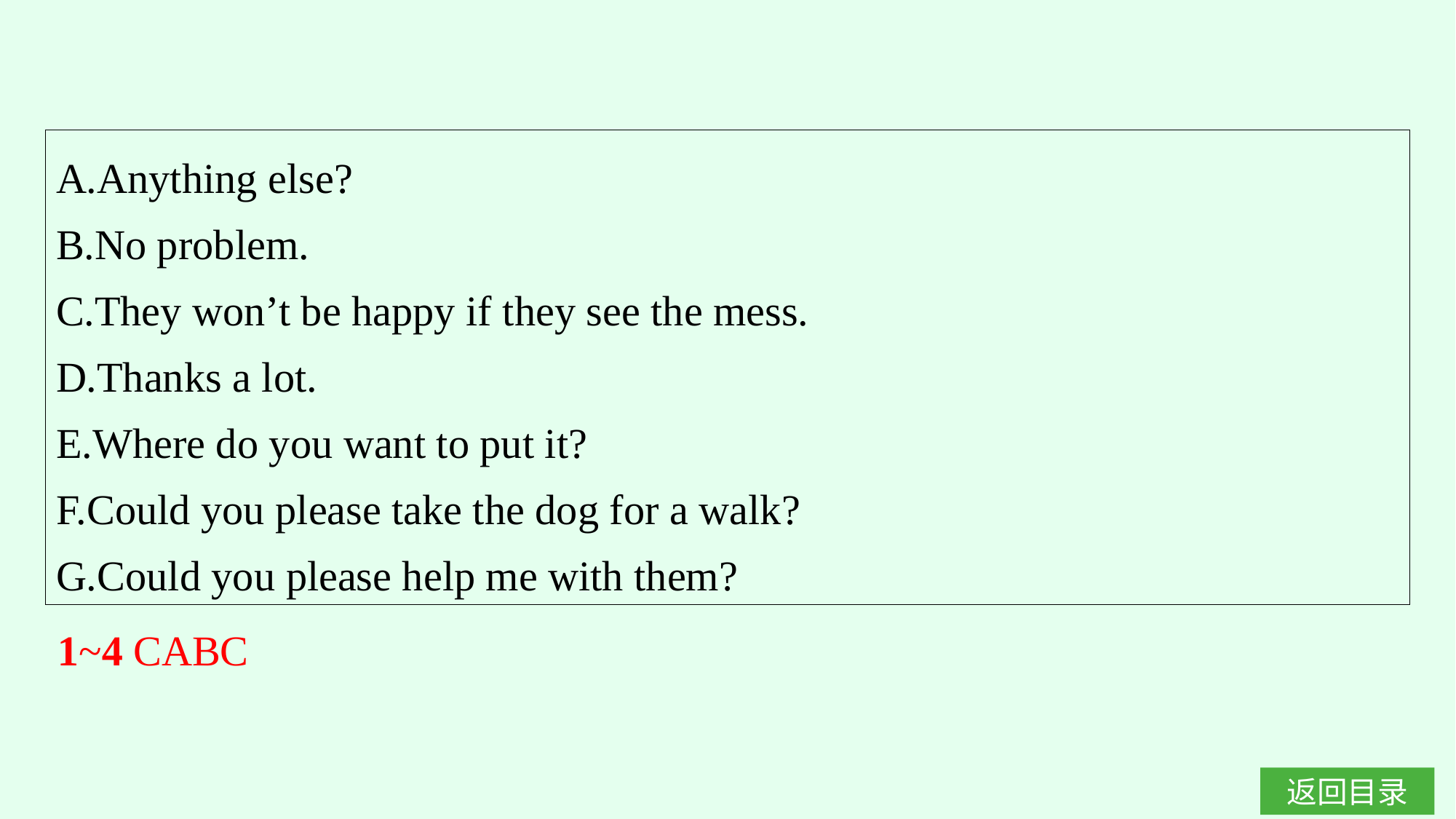

A.Anything else?
B.No problem.
C.They won’t be happy if they see the mess.
D.Thanks a lot.
E.Where do you want to put it?
F.Could you please take the dog for a walk?
G.Could you please help me with them?
1~4 CABC